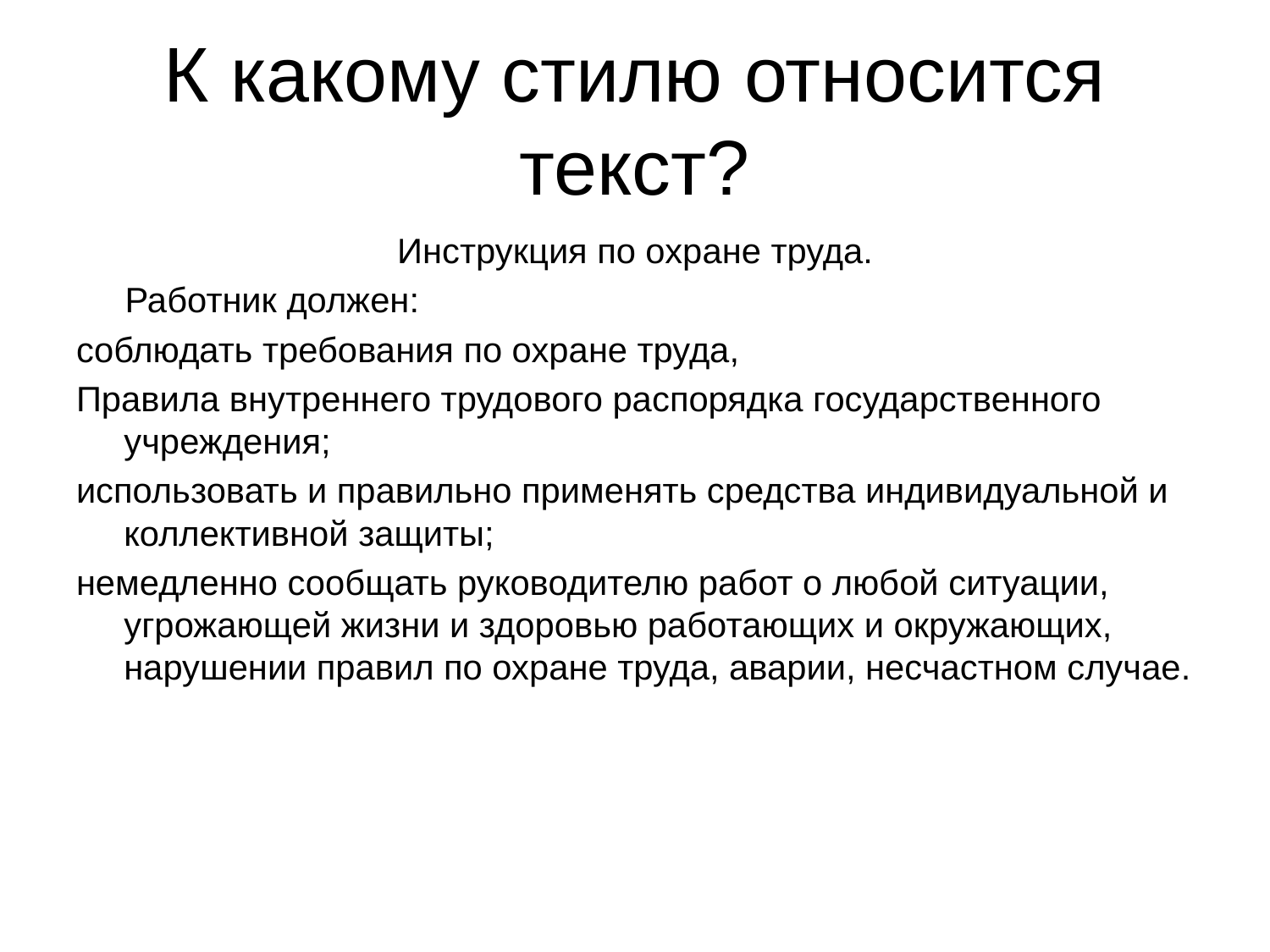

# К какому стилю относится текст?
Инструкция по охране труда.
     Работник должен:
соблюдать требования по охране труда,
Правила внутреннего трудового распорядка государственного учреждения;
использовать и правильно применять средства индивидуальной и коллективной защиты;
немедленно сообщать руководителю работ о любой ситуации, угрожающей жизни и здоровью работающих и окружающих, нарушении правил по охране труда, аварии, несчастном случае.